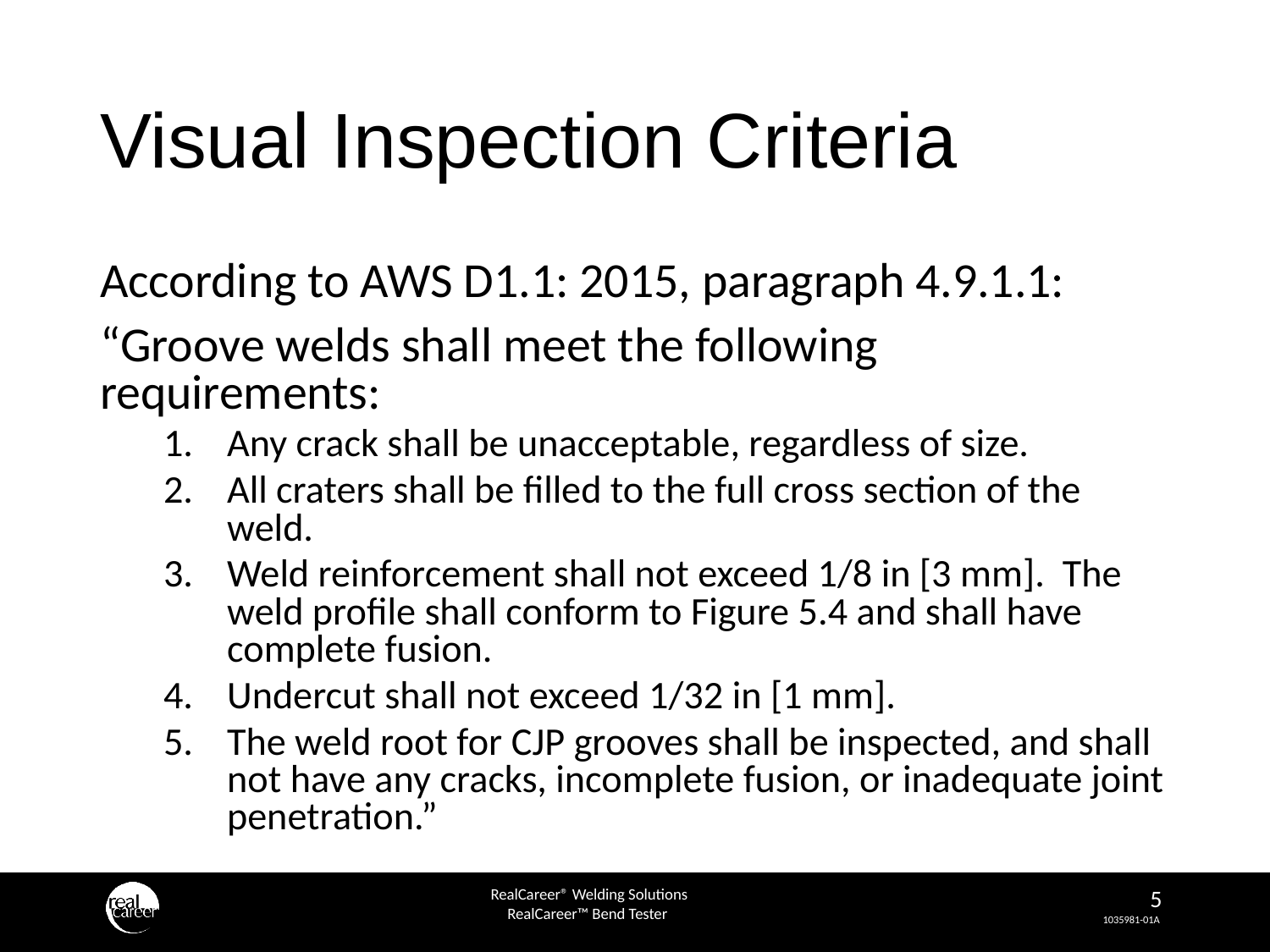

# Visual Inspection Criteria
According to AWS D1.1: 2015, paragraph 4.9.1.1:
“Groove welds shall meet the following requirements:
Any crack shall be unacceptable, regardless of size.
All craters shall be filled to the full cross section of the weld.
Weld reinforcement shall not exceed 1/8 in [3 mm].  The weld profile shall conform to Figure 5.4 and shall have complete fusion.
Undercut shall not exceed 1/32 in [1 mm].
The weld root for CJP grooves shall be inspected, and shall not have any cracks, incomplete fusion, or inadequate joint penetration.”